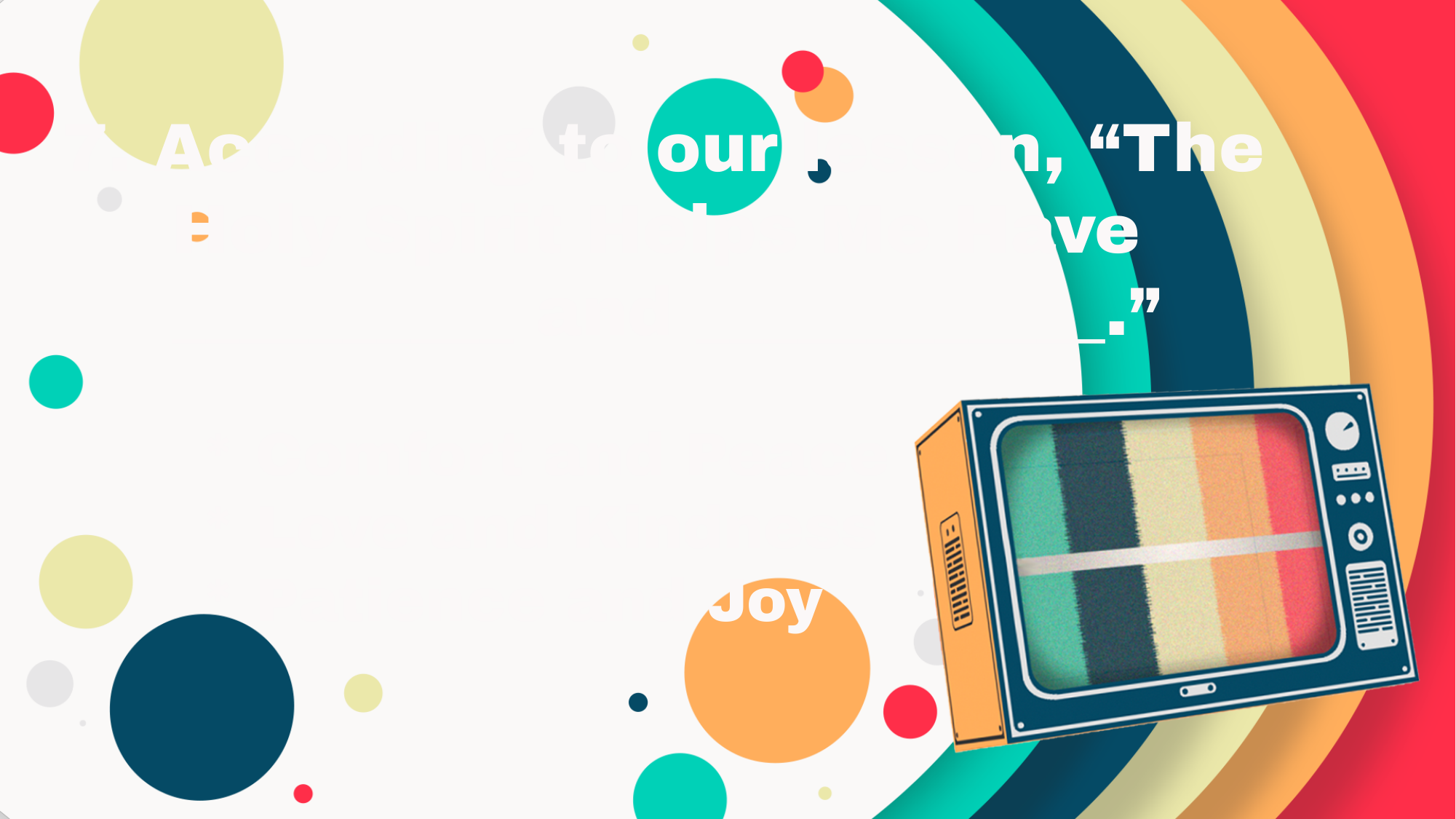

7. According to our lesson, “The
	Holy Spirit Helps Me Have
	__________ and ____________.”
* Comfort and Peace
* Love and Kindness
* Patience and Joy